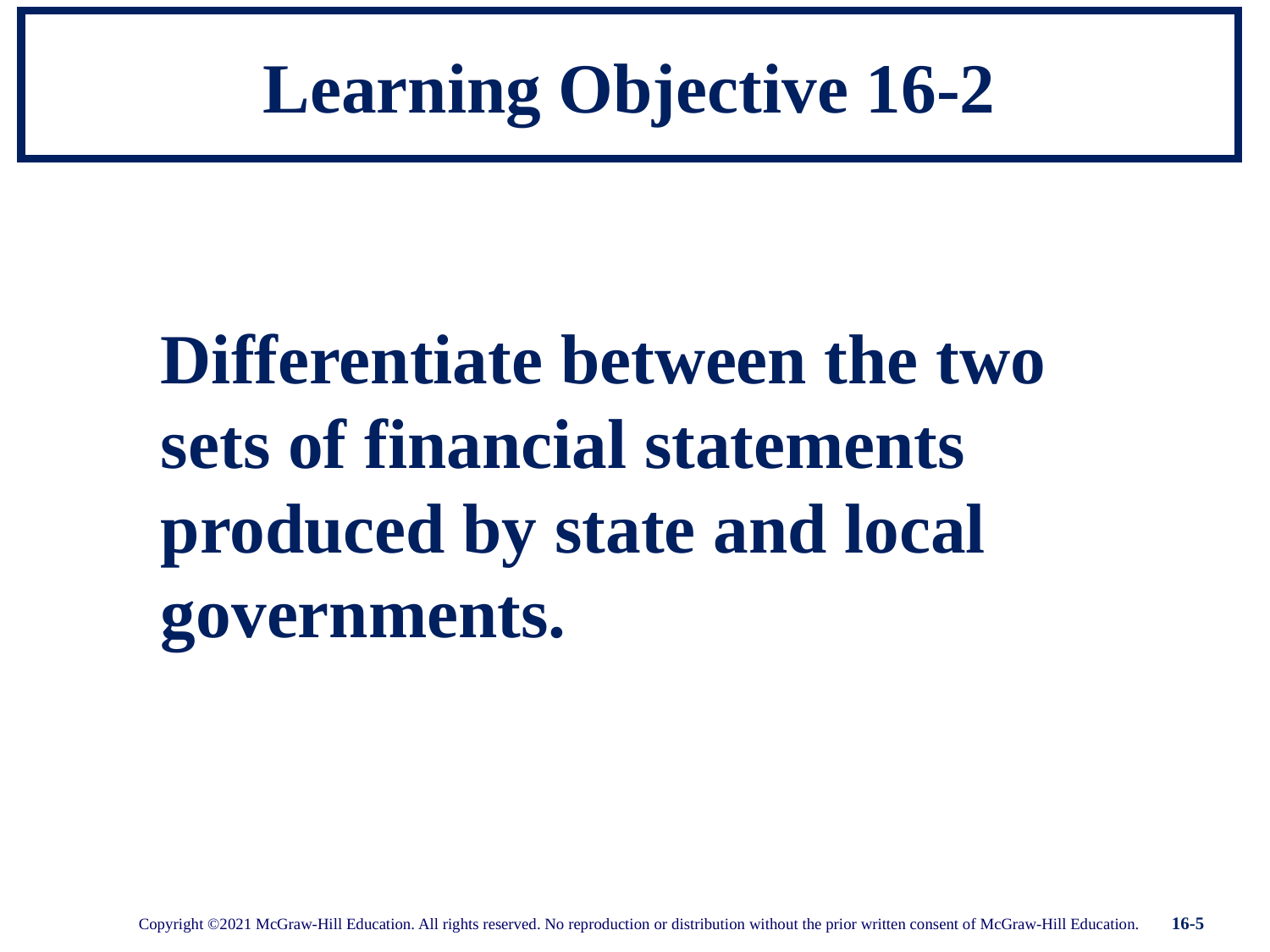

# Learning Objective 16-2

Differentiate between the two sets of financial statements produced by state and local governments.

16-5
Copyright ©2021 McGraw-Hill Education. All rights reserved. No reproduction or distribution without the prior written consent of McGraw-Hill Education.